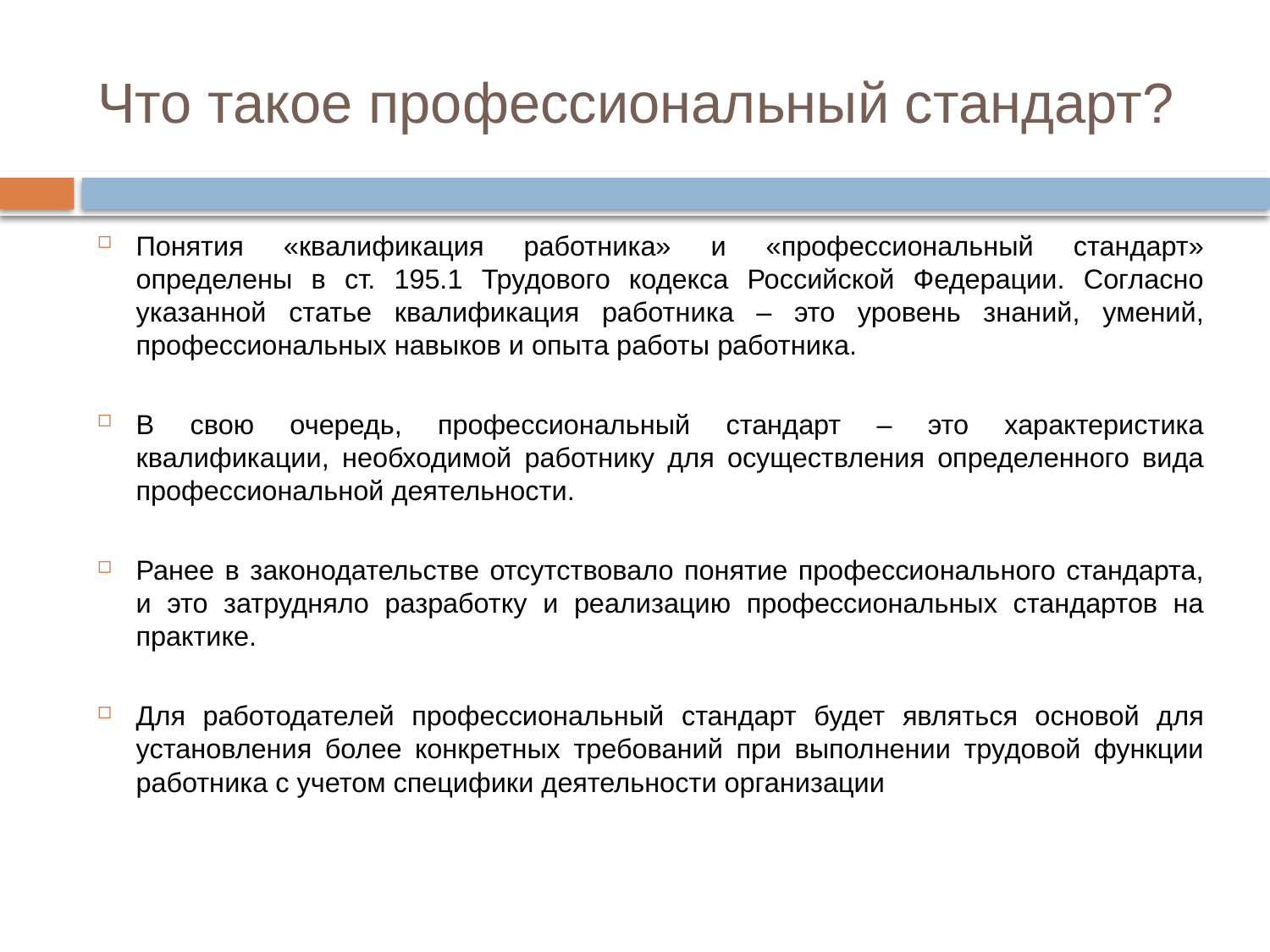

# Что такое профессиональный стандарт?
Понятия «квалификация работника» и «профессиональный стандарт» определены в ст. 195.1 Трудового кодекса Российской Федерации. Согласно указанной статье квалификация работника – это уровень знаний, умений, профессиональных навыков и опыта работы работника.

В свою очередь, профессиональный стандарт – это характеристика квалификации, необходимой работнику для осуществления определенного вида профессиональной деятельности.

Ранее в законодательстве отсутствовало понятие профессионального стандарта, и это затрудняло разработку и реализацию профессиональных стандартов на практике.

Для работодателей профессиональный стандарт будет являться основой для установления более конкретных требований при выполнении трудовой функции работника с учетом специфики деятельности организации